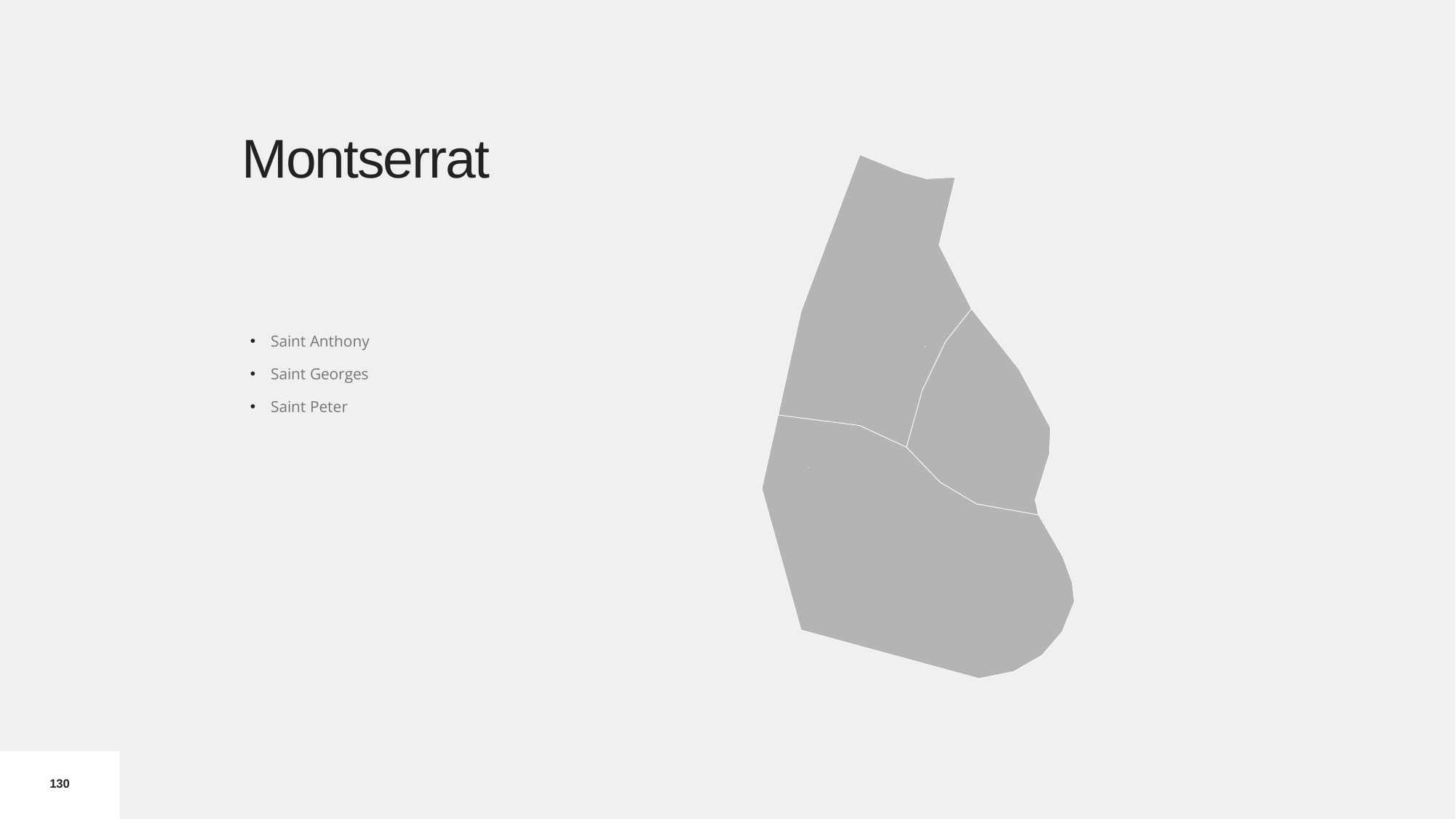

# Montserrat

Saint Anthony
Saint Georges
Saint Peter